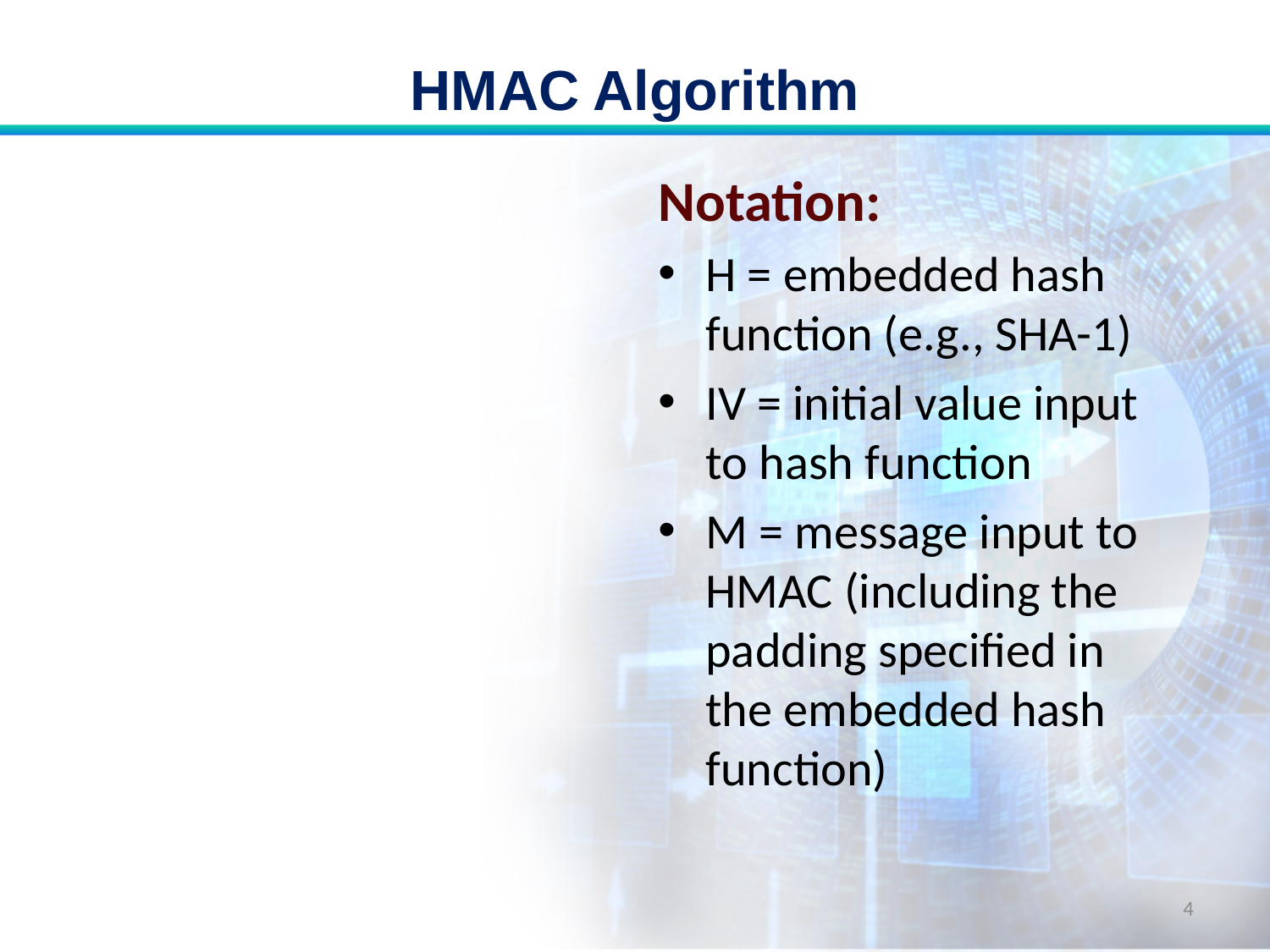

# HMAC Algorithm
Notation:
H = embedded hash function (e.g., SHA-1)
IV = initial value input to hash function
M = message input to HMAC (including the padding specified in the embedded hash function)
4